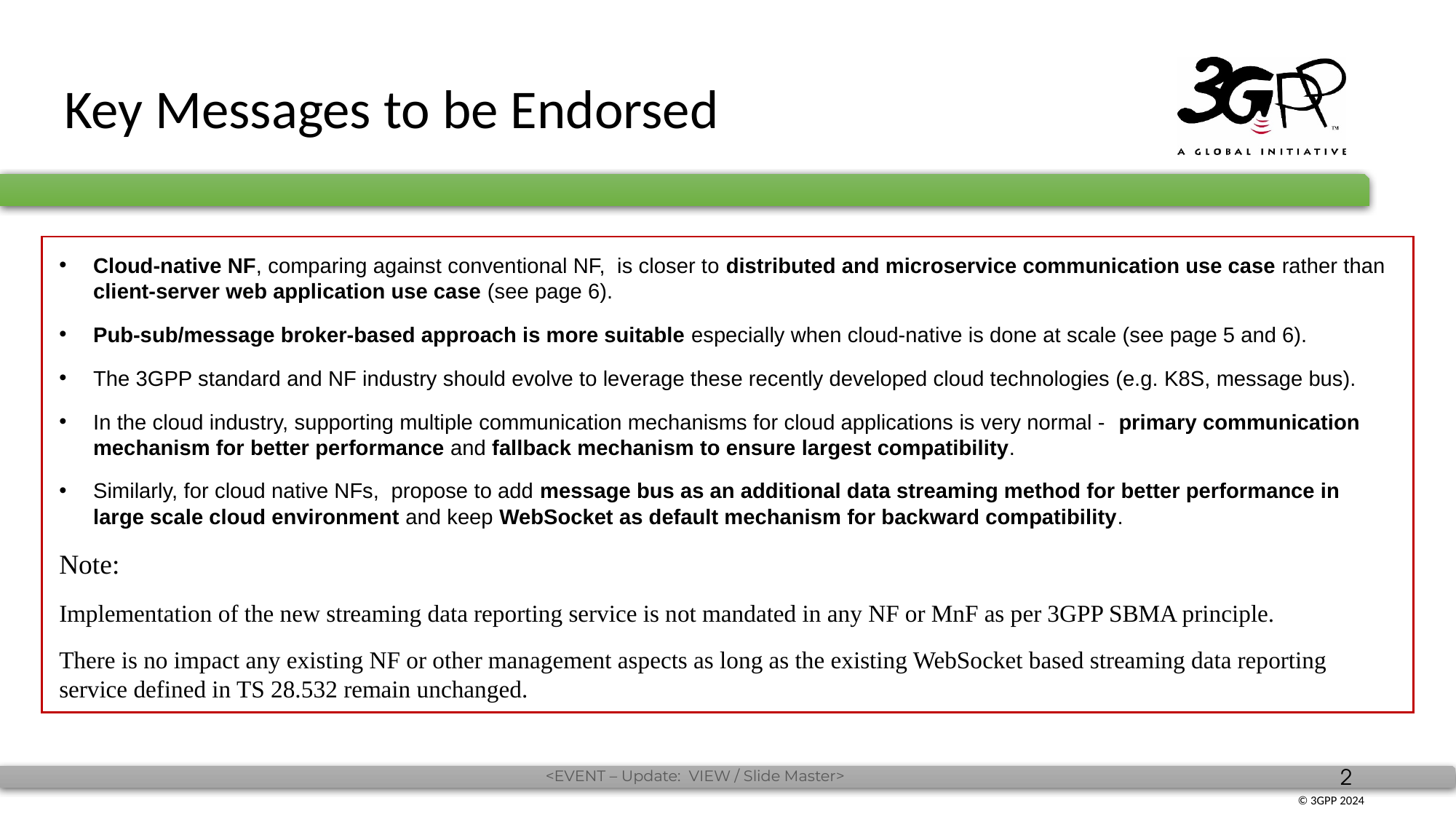

# Key Messages to be Endorsed

Cloud-native NF, comparing against conventional NF,  is closer to distributed and microservice communication use case rather than client-server web application use case (see page 6).
Pub-sub/message broker-based approach is more suitable especially when cloud-native is done at scale (see page 5 and 6).
The 3GPP standard and NF industry should evolve to leverage these recently developed cloud technologies (e.g. K8S, message bus).
In the cloud industry, supporting multiple communication mechanisms for cloud applications is very normal -  primary communication mechanism for better performance and fallback mechanism to ensure largest compatibility.
Similarly, for cloud native NFs,  propose to add message bus as an additional data streaming method for better performance in large scale cloud environment and keep WebSocket as default mechanism for backward compatibility.
Note:
Implementation of the new streaming data reporting service is not mandated in any NF or MnF as per 3GPP SBMA principle.
There is no impact any existing NF or other management aspects as long as the existing WebSocket based streaming data reporting service defined in TS 28.532 remain unchanged.